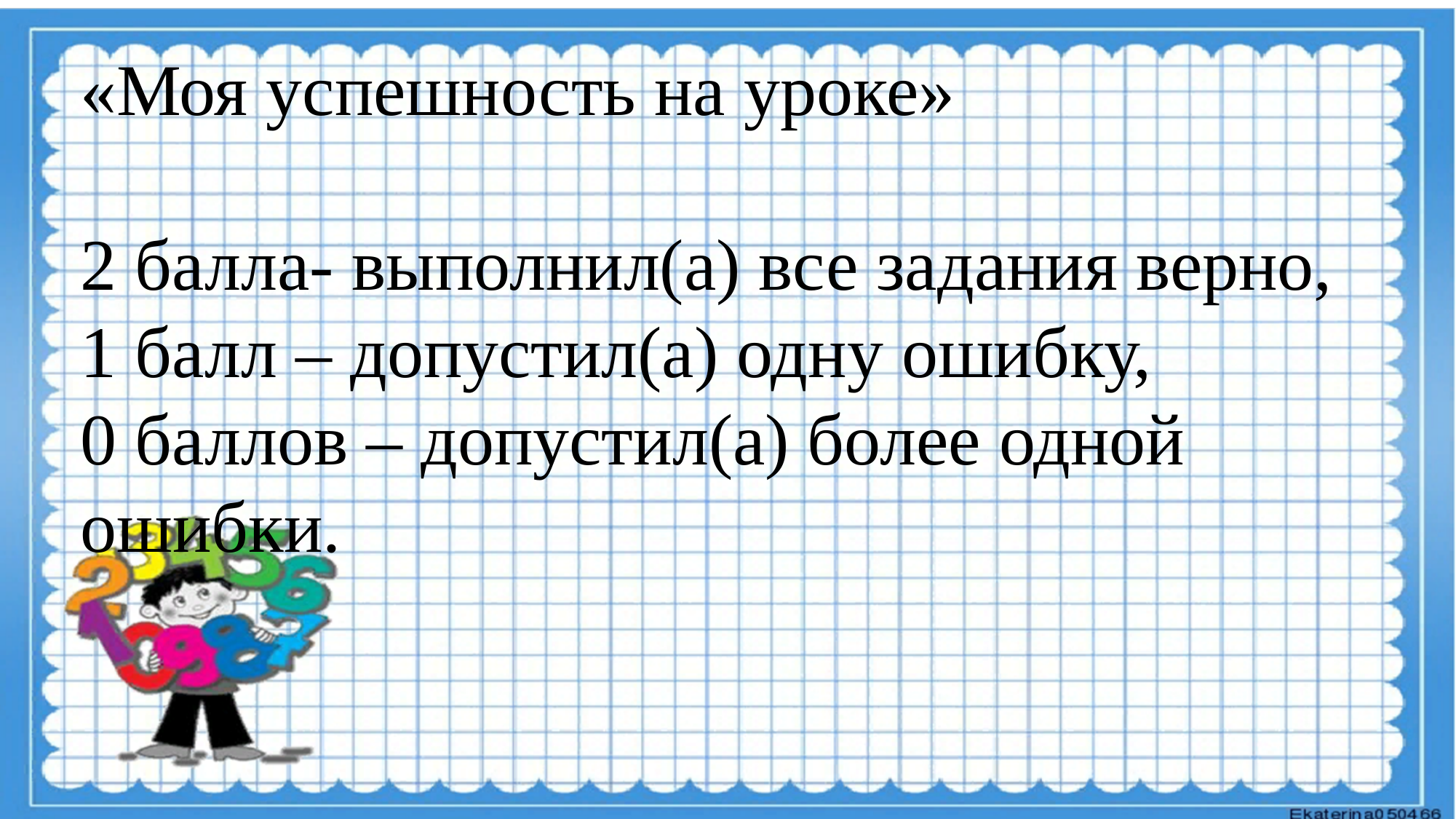

«Моя успешность на уроке»
2 балла- выполнил(а) все задания верно,
1 балл – допустил(а) одну ошибку,
0 баллов – допустил(а) более одной ошибки.